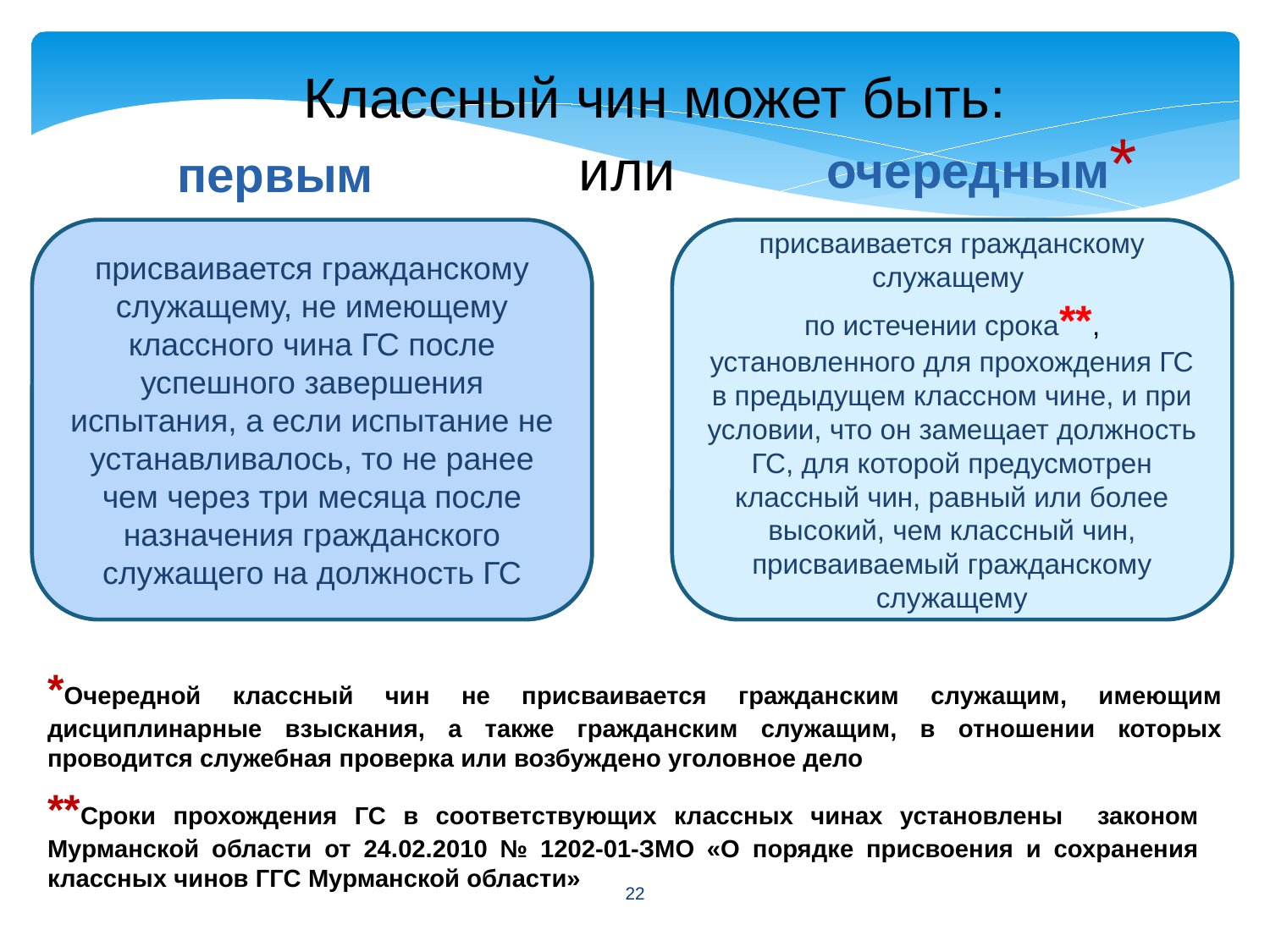

Классный чин может быть:
очередным*
или
первым

присваивается гражданскому служащему, не имеющему классного чина ГС после успешного завершения испытания, а если испытание не устанавливалось, то не ранее чем через три месяца после назначения гражданского служащего на должность ГС

присваивается гражданскому служащему
по истечении срока**, установленного для прохождения ГС в предыдущем классном чине, и при условии, что он замещает должность ГС, для которой предусмотрен классный чин, равный или более высокий, чем классный чин, присваиваемый гражданскому служащему
*Очередной классный чин не присваивается гражданским служащим, имеющим дисциплинарные взыскания, а также гражданским служащим, в отношении которых проводится служебная проверка или возбуждено уголовное дело
**Сроки прохождения ГС в соответствующих классных чинах установлены  законом Мурманской области от 24.02.2010 № 1202-01-ЗМО «О порядке присвоения и сохранения классных чинов ГГС Мурманской области»
22